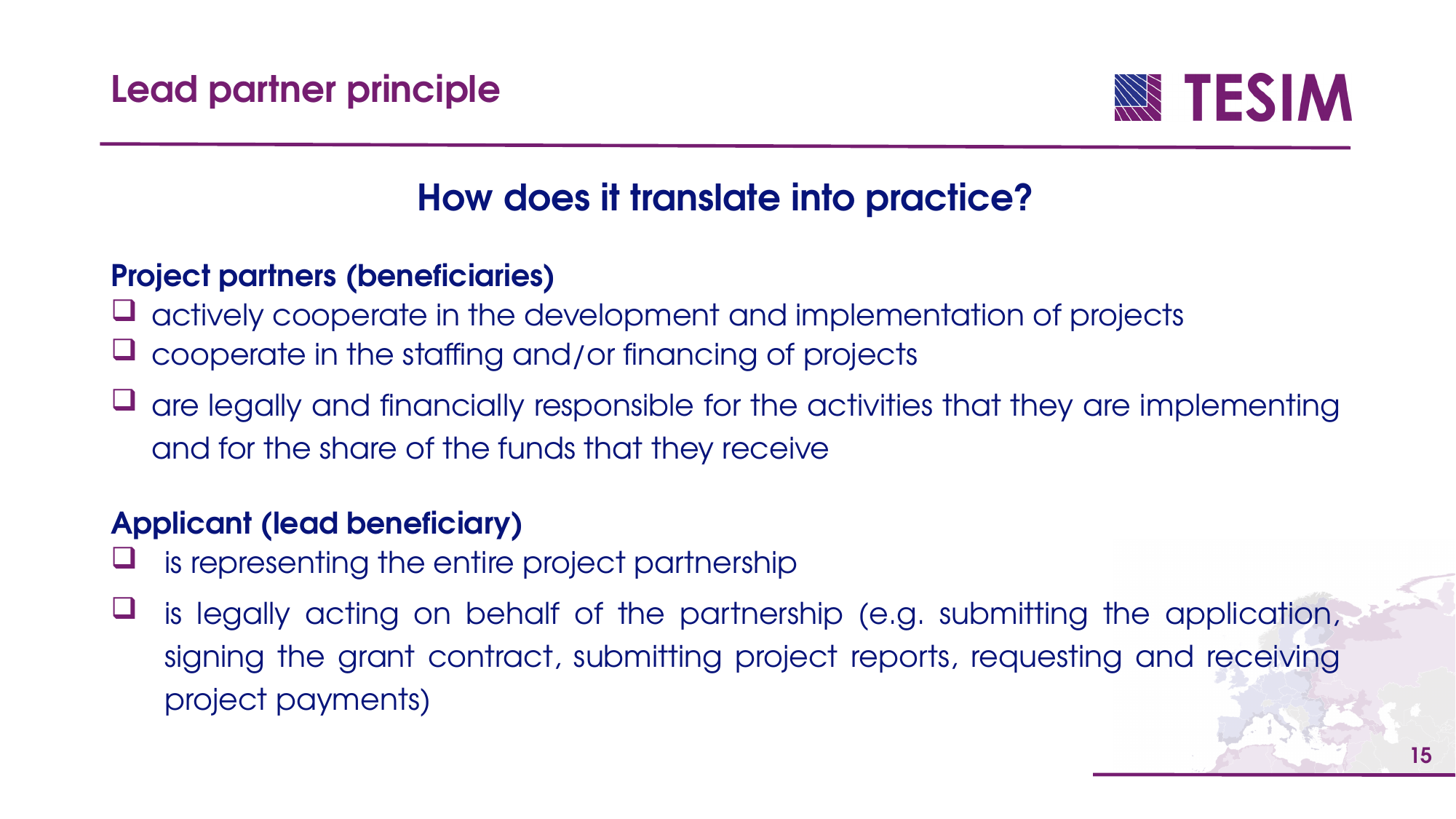

Lead partner principle
How does it translate into practice?

Project partners (beneficiaries)
actively cooperate in the development and implementation of projects
cooperate in the staffing and/or financing of projects
are legally and financially responsible for the activities that they are implementing and for the share of the funds that they receive

Applicant (lead beneficiary)
is representing the entire project partnership
is legally acting on behalf of the partnership (e.g. submitting the application, signing the grant contract, submitting project reports, requesting and receiving project payments)